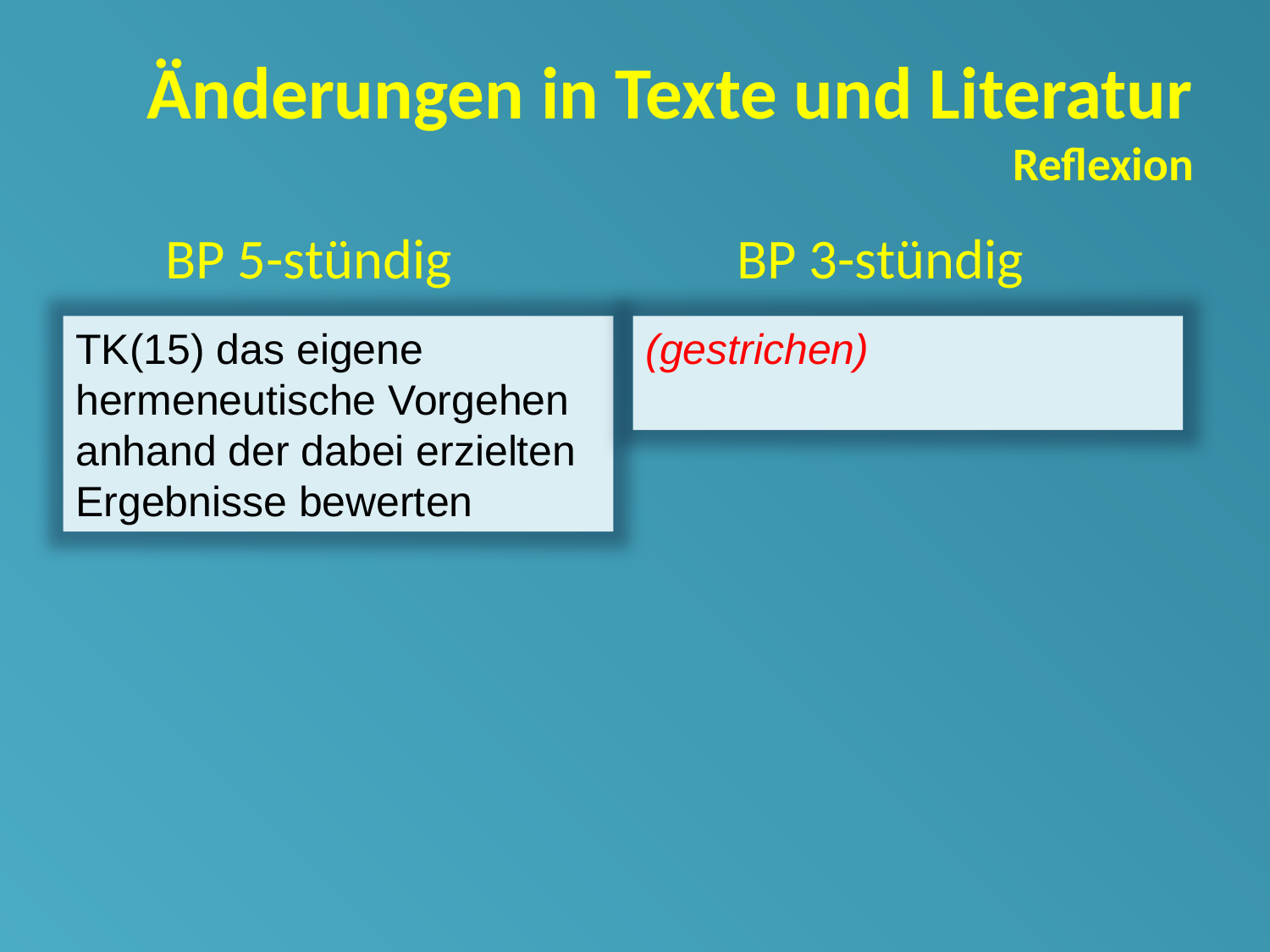

# Änderungen in Texte und Literatur Reflexion
       BP 5-stündig			  BP 3-stündig
(gestrichen)

TK(15) das eigene hermeneutische Vorgehen anhand der dabei erzielten Ergebnisse bewerten